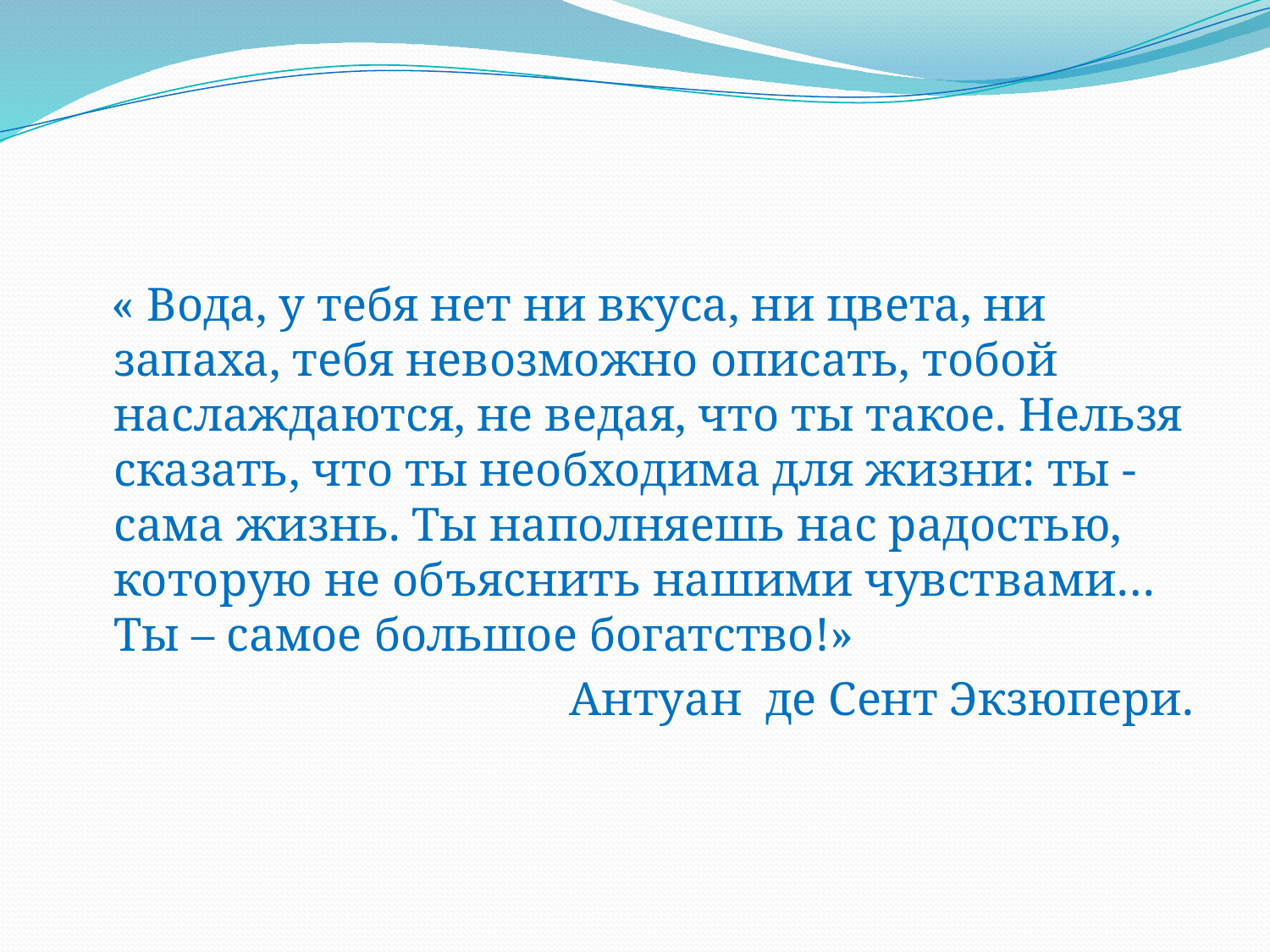

« Вода, у тебя нет ни вкуса, ни цвета, ни запаха, тебя невозможно описать, тобой наслаждаются, не ведая, что ты такое. Нельзя сказать, что ты необходима для жизни: ты - сама жизнь. Ты наполняешь нас радостью, которую не объяснить нашими чувствами… Ты – самое большое богатство!»
Антуан  де Сент Экзюпери.